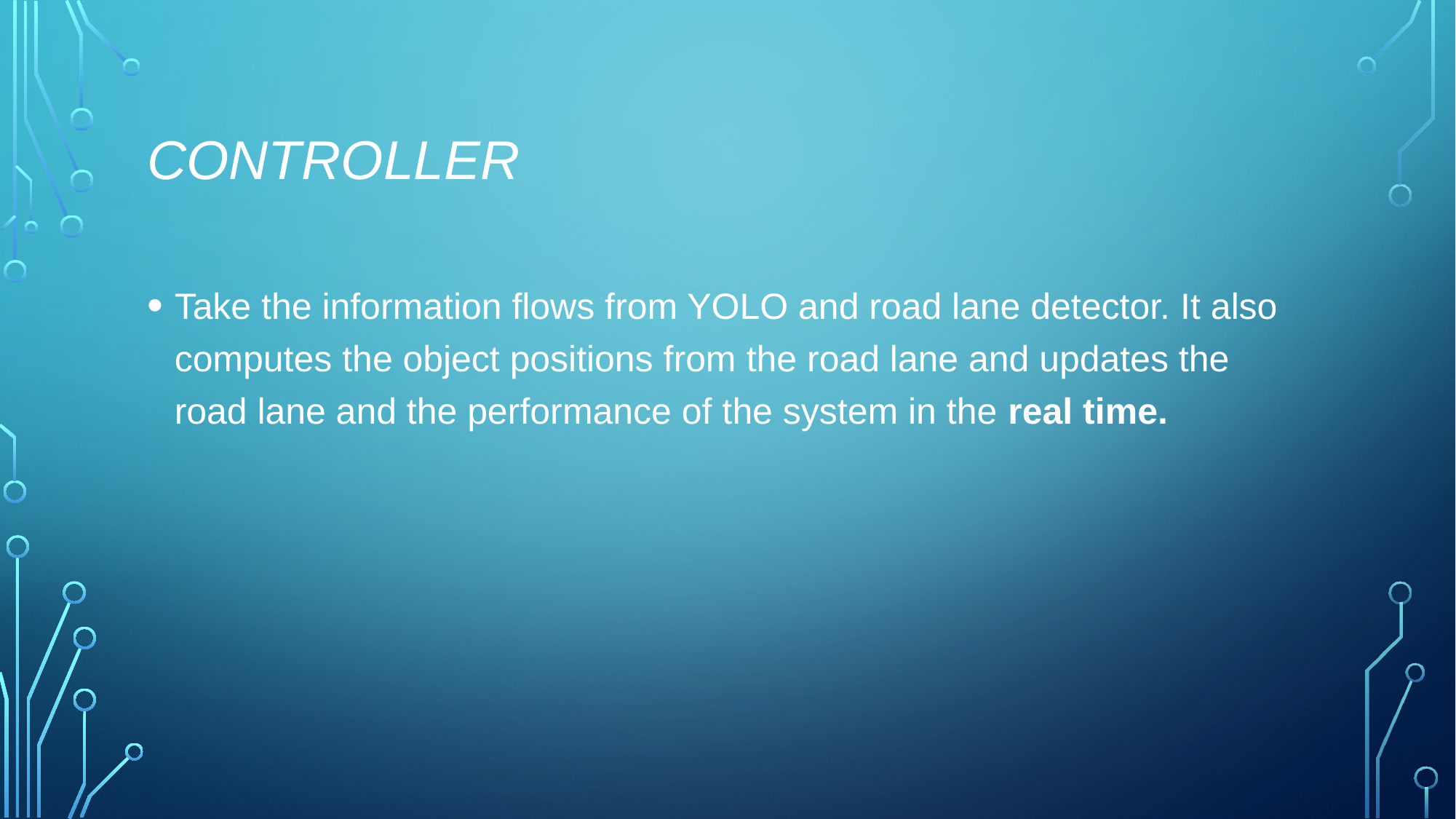

# Controller
Take the information flows from YOLO and road lane detector. It also computes the object positions from the road lane and updates the road lane and the performance of the system in the real time.